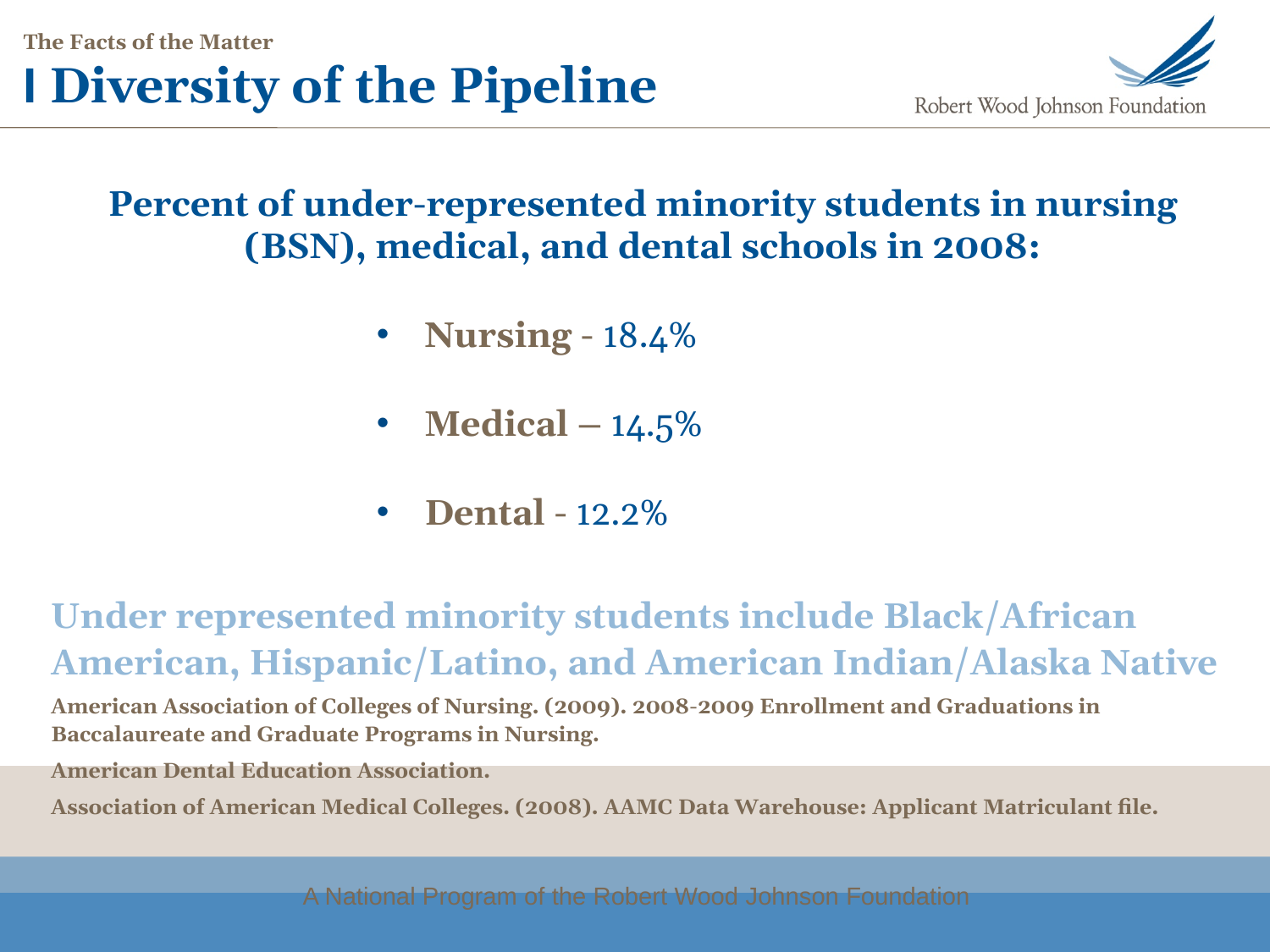

# The Facts of the Matter I Diversity of the Pipeline
Percent of under-represented minority students in nursing (BSN), medical, and dental schools in 2008:
Nursing - 18.4%
Medical – 14.5%
Dental - 12.2%

Under represented minority students include Black/African American, Hispanic/Latino, and American Indian/Alaska Native
American Association of Colleges of Nursing. (2009). 2008-2009 Enrollment and Graduations in Baccalaureate and Graduate Programs in Nursing.
American Dental Education Association.
Association of American Medical Colleges. (2008). AAMC Data Warehouse: Applicant Matriculant file.